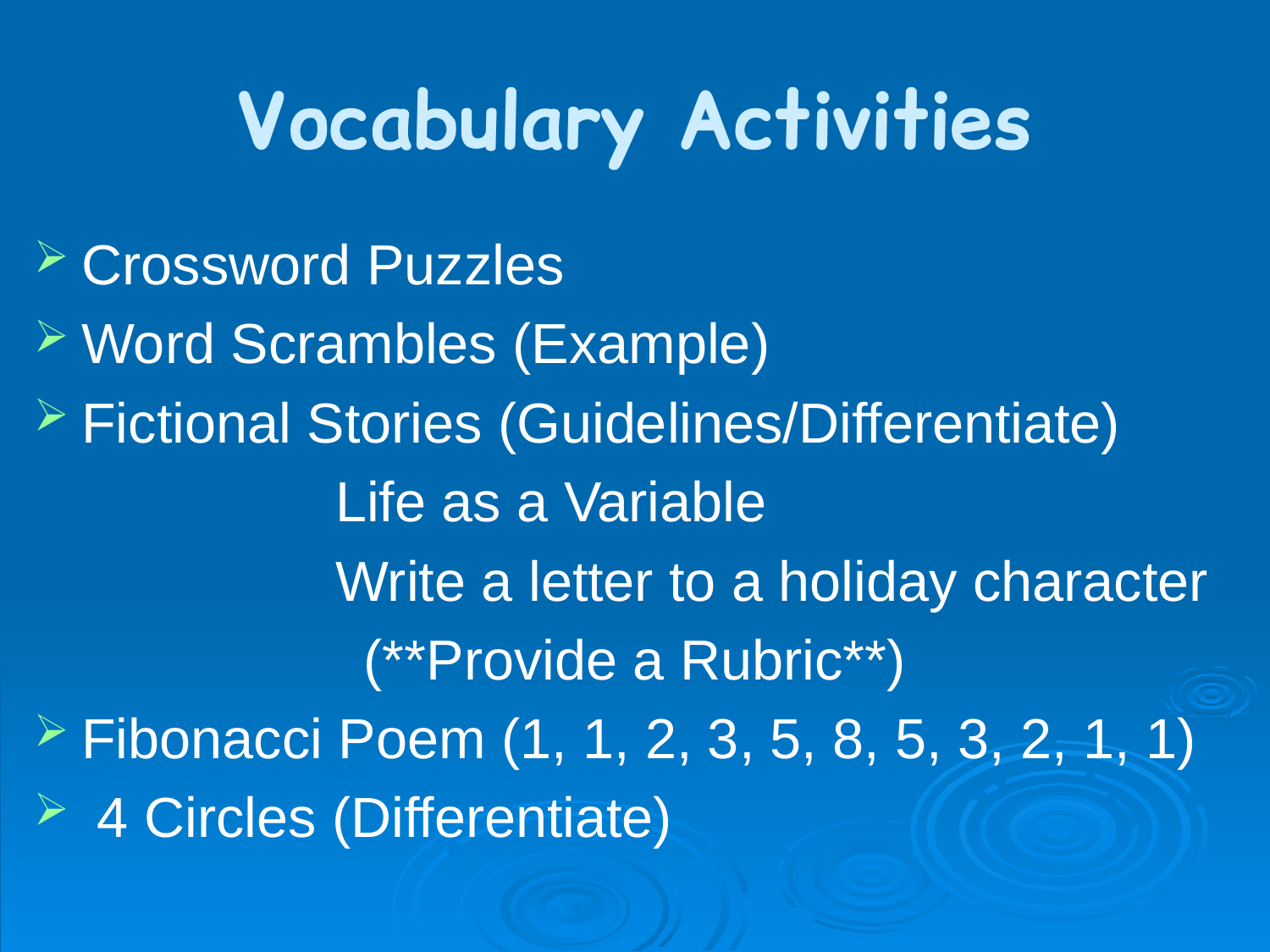

# Vocabulary Activities
Crossword Puzzles
Word Scrambles (Example)
Fictional Stories (Guidelines/Differentiate)
			Life as a Variable
			Write a letter to a holiday character
(**Provide a Rubric**)
Fibonacci Poem (1, 1, 2, 3, 5, 8, 5, 3, 2, 1, 1)
 4 Circles (Differentiate)